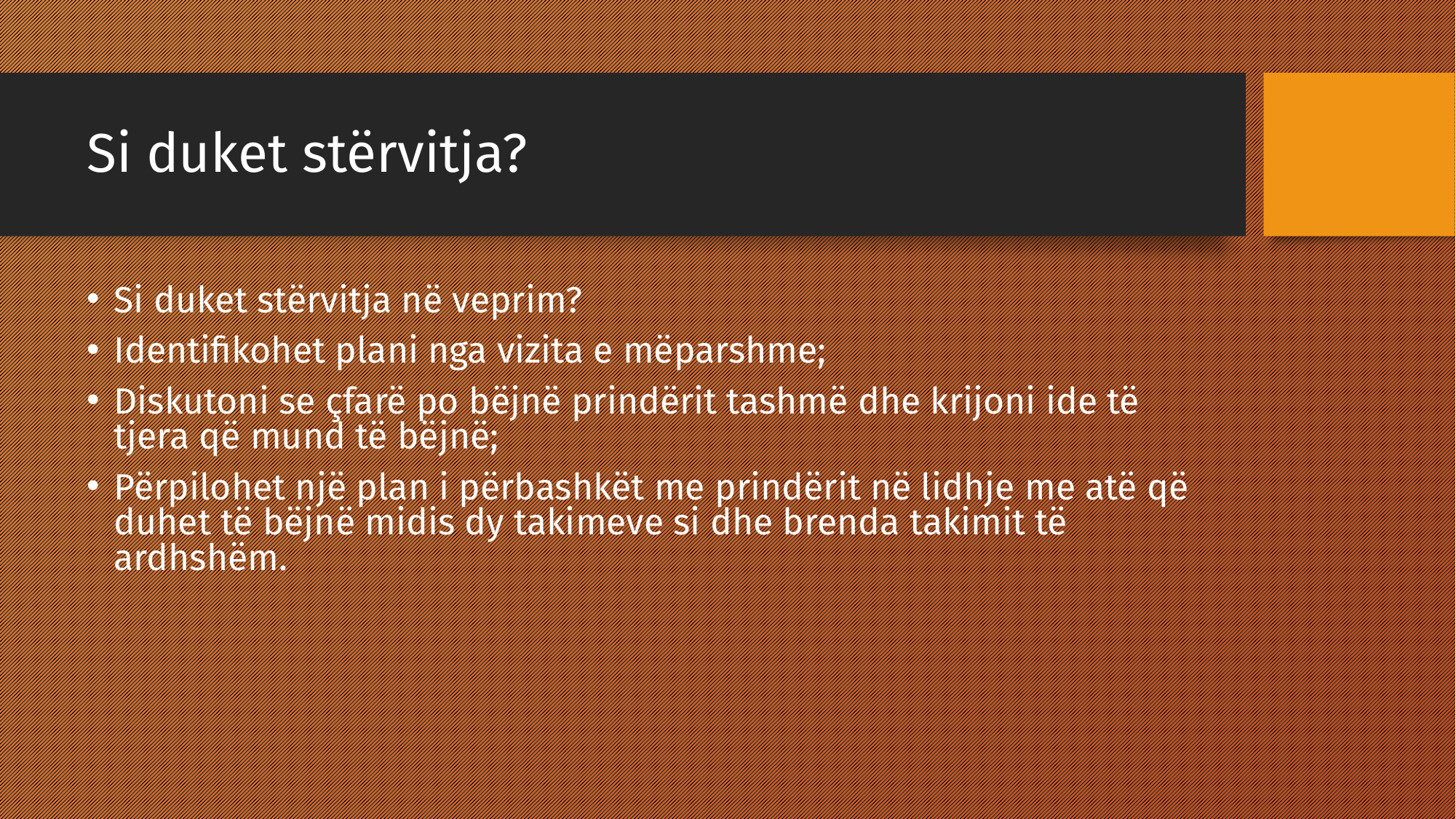

# Si duket stërvitja?
Si duket stërvitja në veprim?
Identifikohet plani nga vizita e mëparshme;
Diskutoni se çfarë po bëjnë prindërit tashmë dhe krijoni ide të tjera që mund të bëjnë;
Përpilohet një plan i përbashkët me prindërit në lidhje me atë që duhet të bëjnë midis dy takimeve si dhe brenda takimit të ardhshëm.